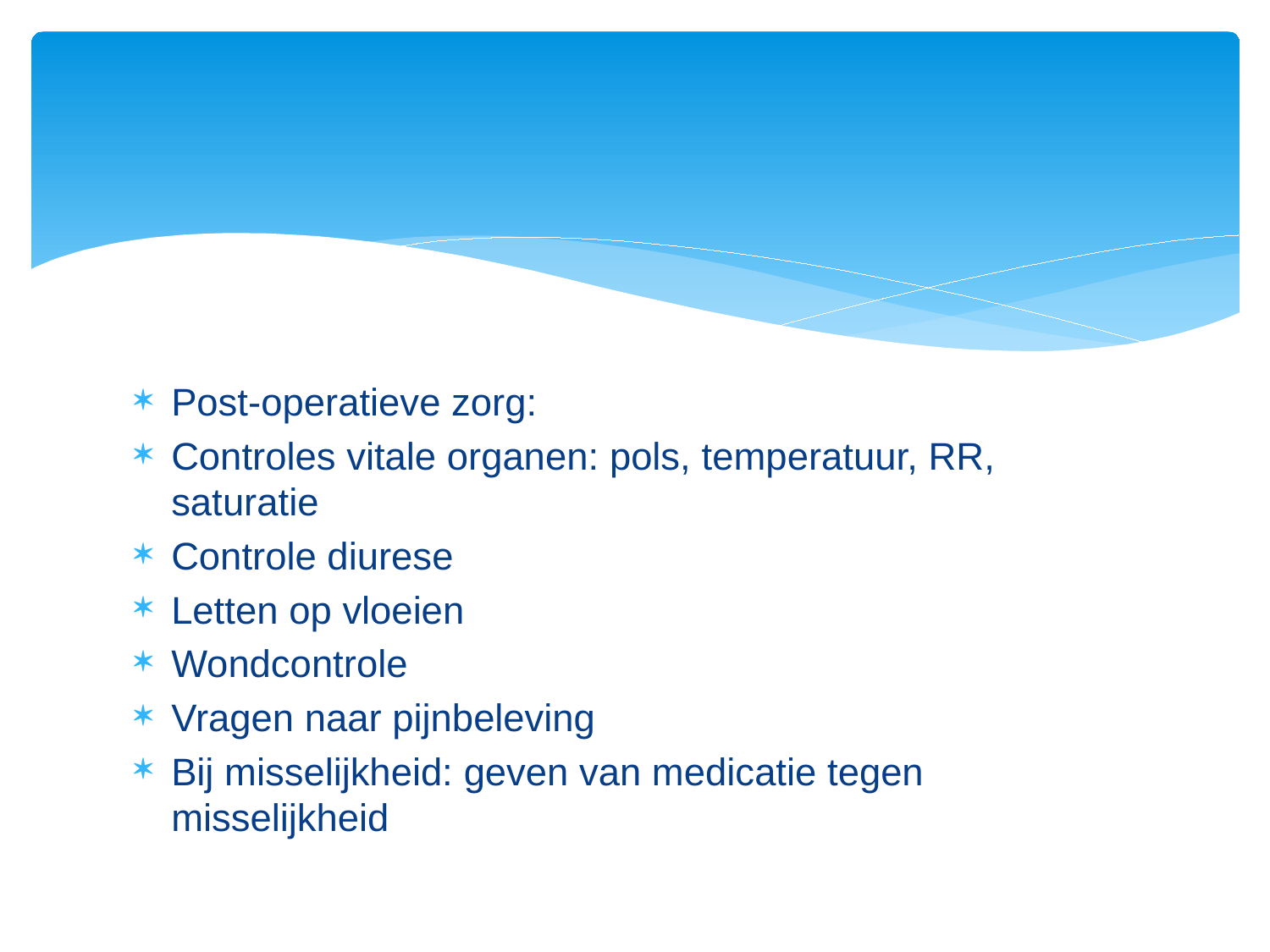

#
Post-operatieve zorg:
Controles vitale organen: pols, temperatuur, RR, saturatie
Controle diurese
Letten op vloeien
Wondcontrole
Vragen naar pijnbeleving
Bij misselijkheid: geven van medicatie tegen misselijkheid